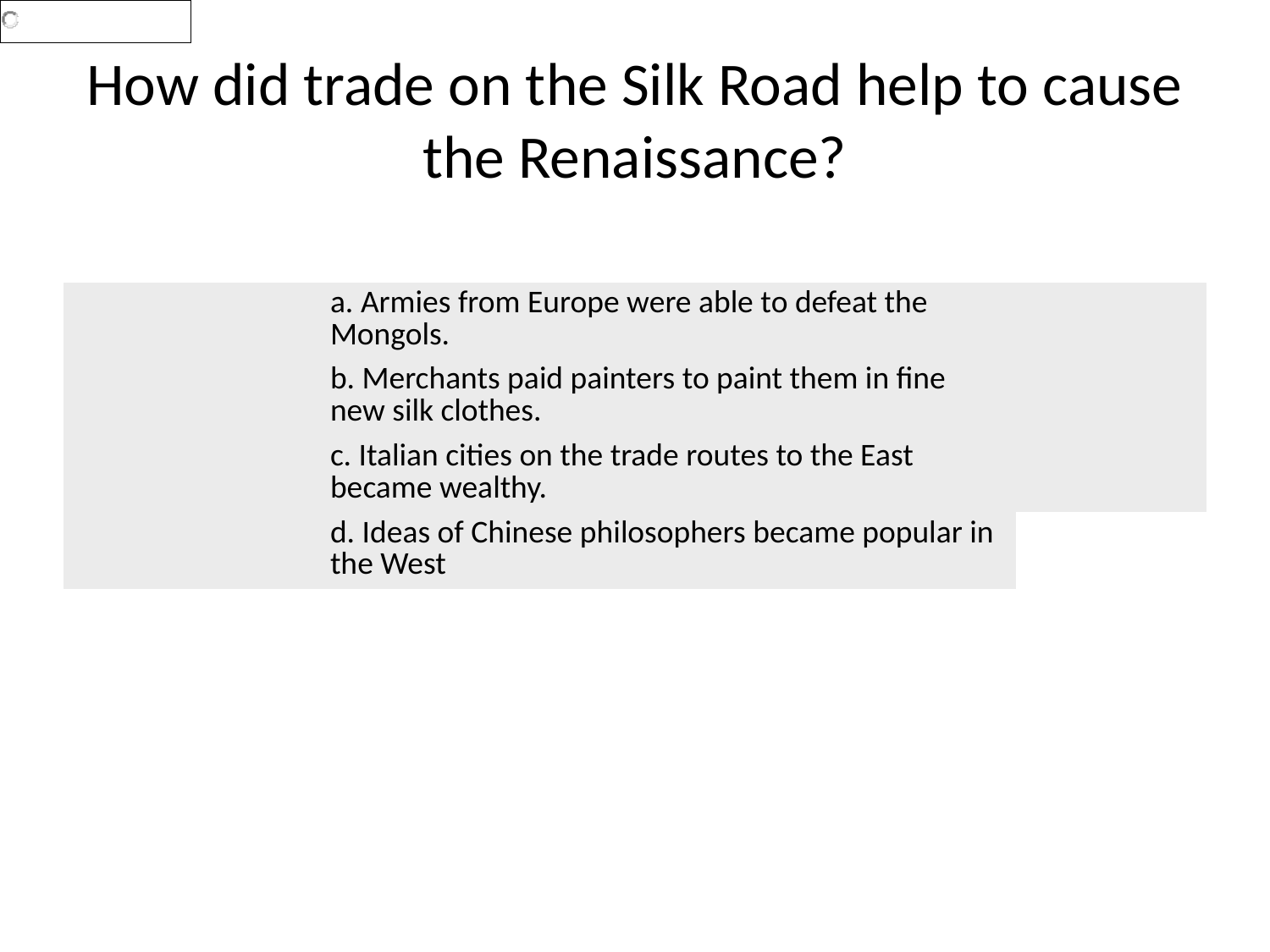

# How did trade on the Silk Road help to cause the Renaissance?
|  | a. Armies from Europe were able to defeat the Mongols. |  |
| --- | --- | --- |
|  | b. Merchants paid painters to paint them in fine new silk clothes. |  |
|  | c. Italian cities on the trade routes to the East became wealthy. |  |
|  | d. Ideas of Chinese philosophers became popular in the West |  |